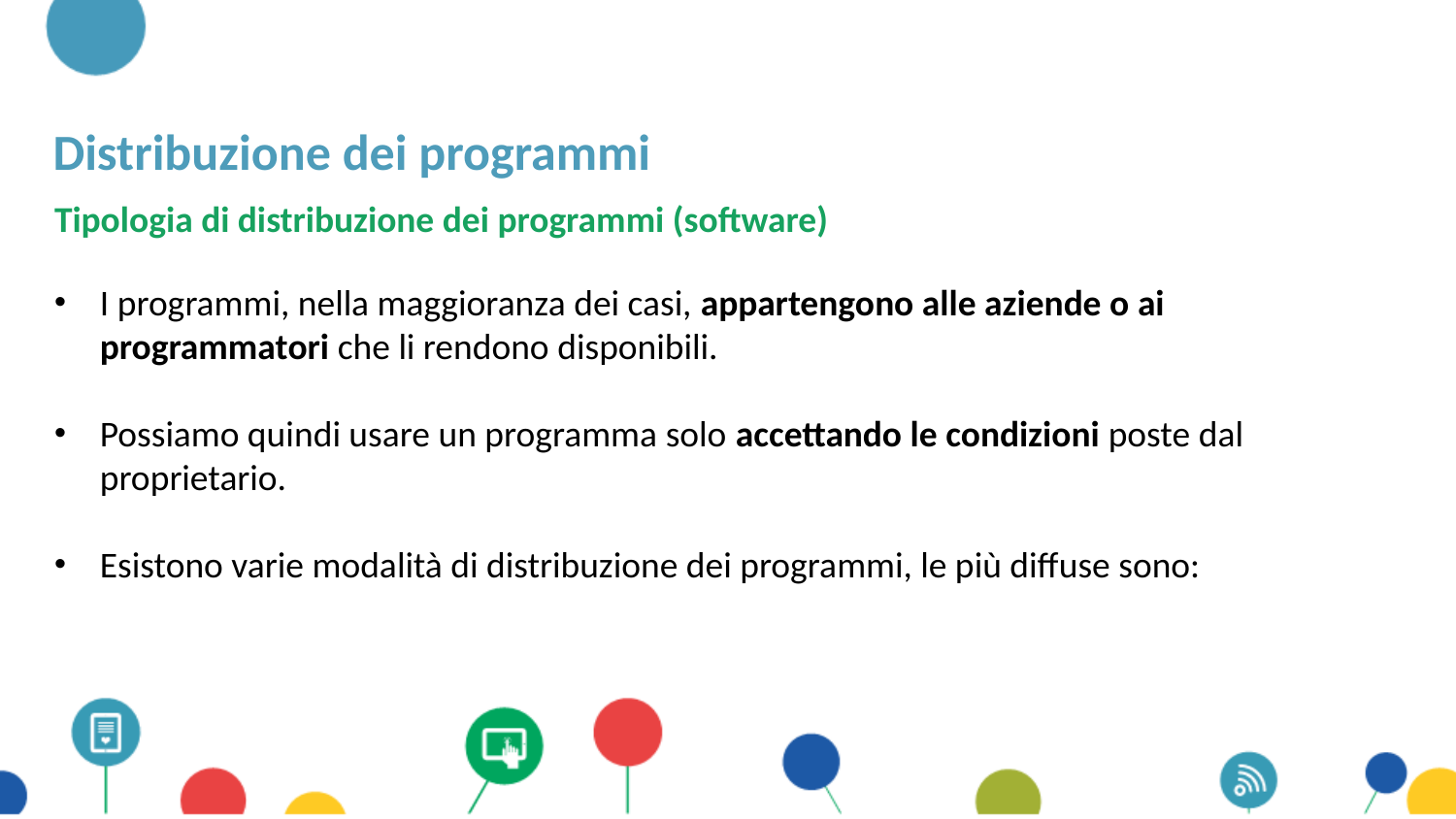

# Distribuzione dei programmi
Tipologia di distribuzione dei programmi (software)

I programmi, nella maggioranza dei casi, appartengono alle aziende o ai programmatori che li rendono disponibili.

Possiamo quindi usare un programma solo accettando le condizioni poste dal proprietario.

Esistono varie modalità di distribuzione dei programmi, le più diffuse sono: